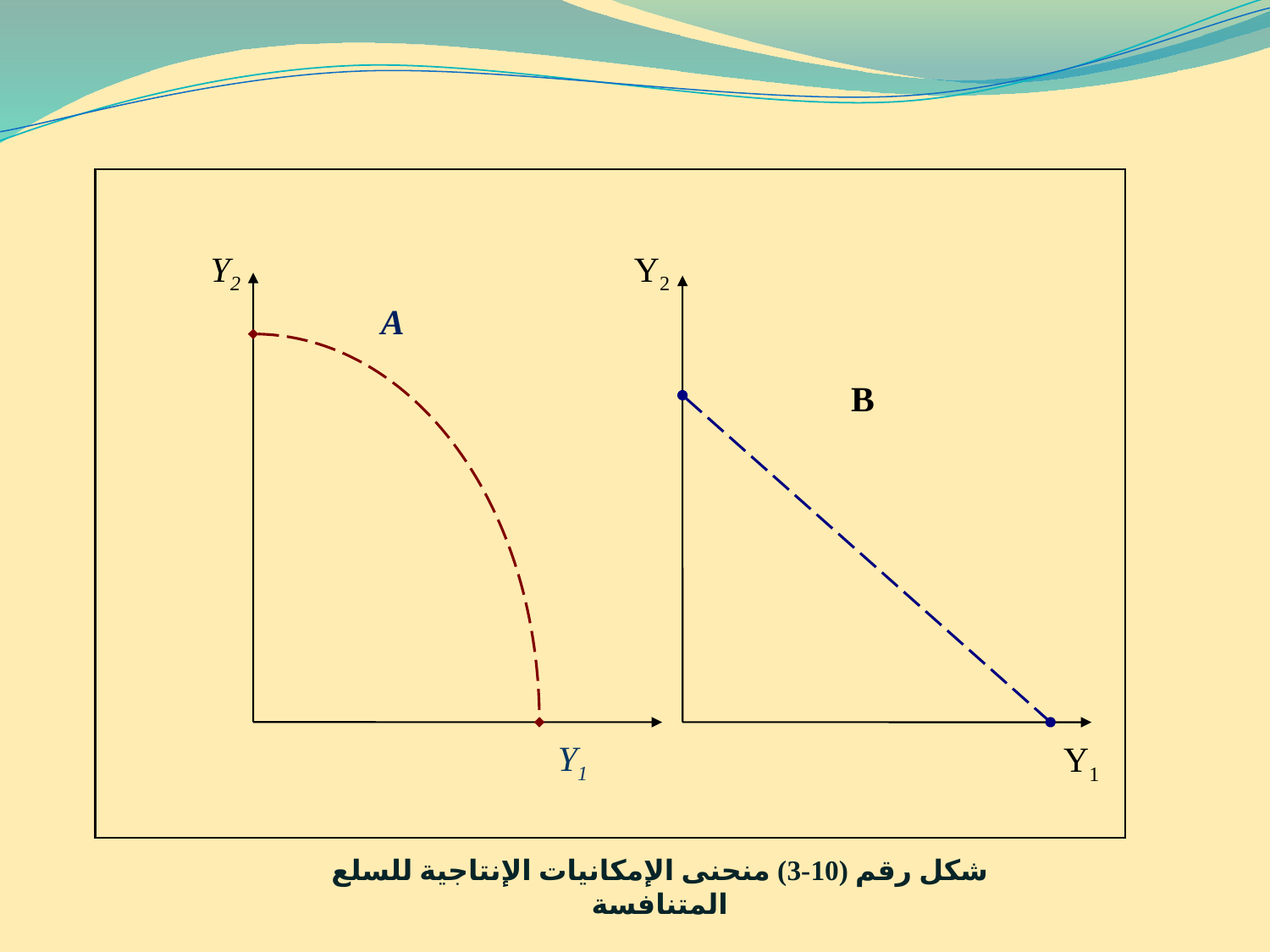

Y2
Y2

A

B

Y1
Y1
شكل رقم (10-3) منحنى الإمكانيات الإنتاجية للسلع المتنافسة